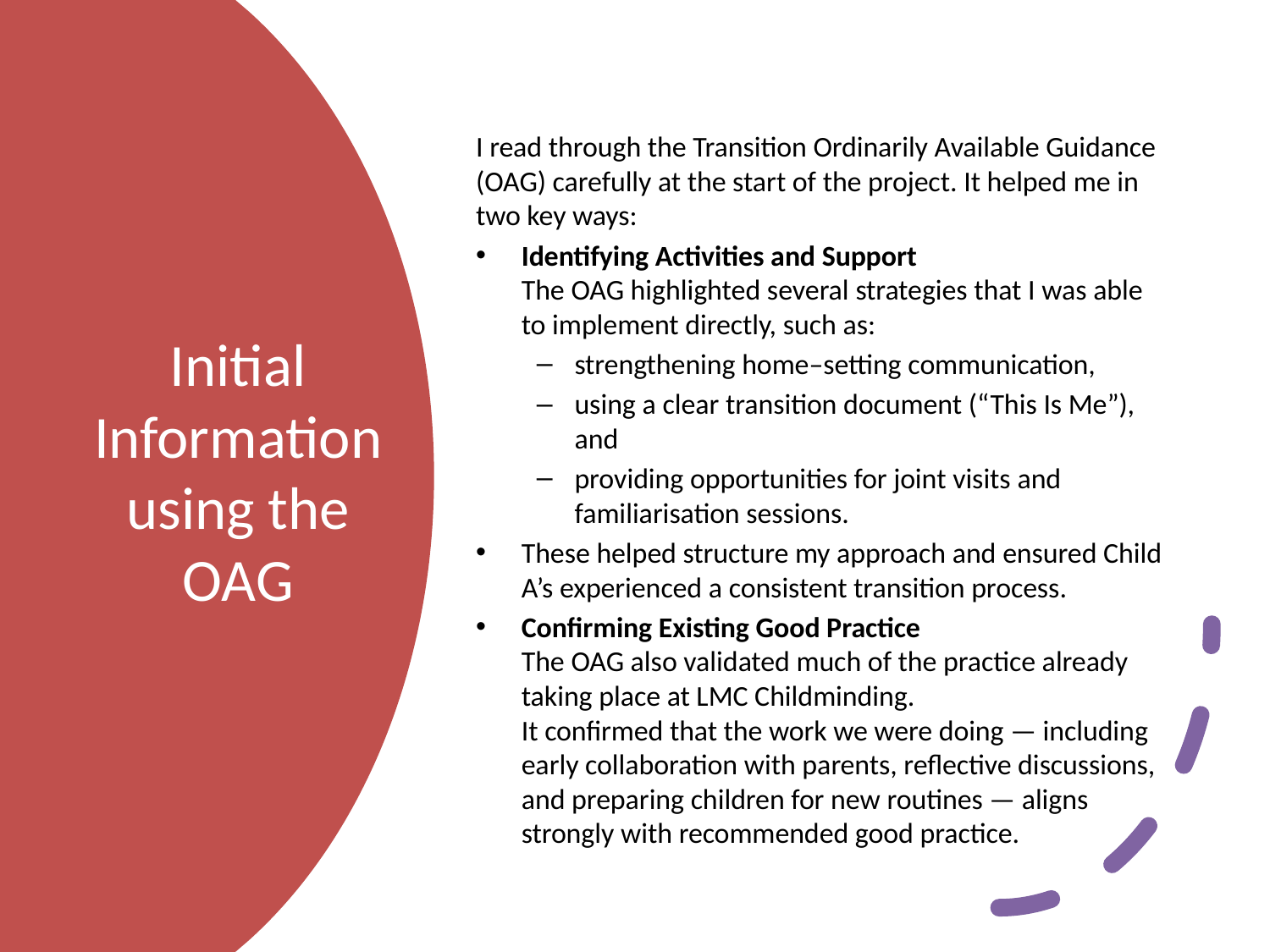

I read through the Transition Ordinarily Available Guidance (OAG) carefully at the start of the project. It helped me in two key ways:
Identifying Activities and Support
The OAG highlighted several strategies that I was able to implement directly, such as:
strengthening home–setting communication,
using a clear transition document (“This Is Me”), and
providing opportunities for joint visits and familiarisation sessions.
These helped structure my approach and ensured Child A’s experienced a consistent transition process.
Confirming Existing Good Practice
The OAG also validated much of the practice already taking place at LMC Childminding.
It confirmed that the work we were doing — including early collaboration with parents, reflective discussions, and preparing children for new routines — aligns strongly with recommended good practice.

# Initial Information using the OAG